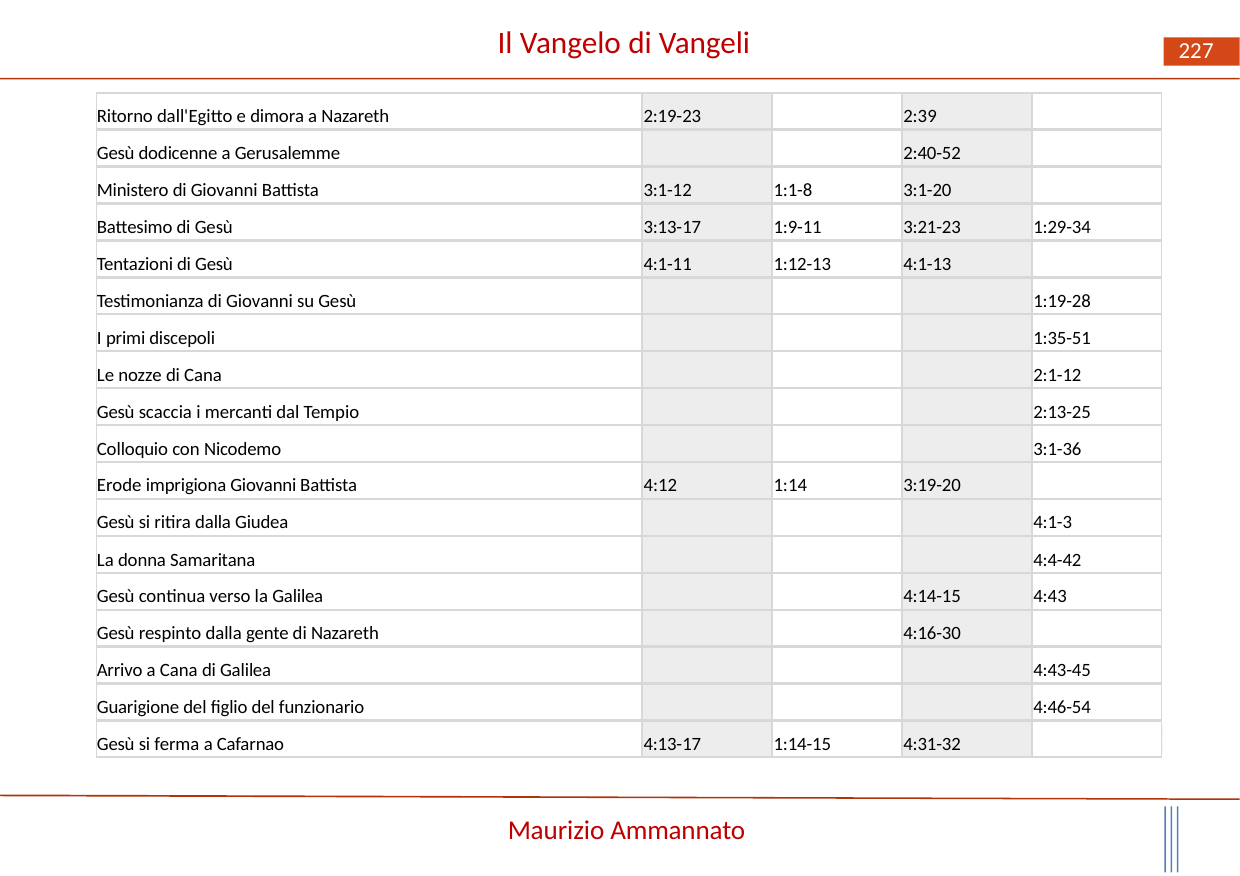

Il Vangelo di Vangeli
227

| Ritorno dall'Egitto e dimora a Nazareth | 2:19-23 |  | 2:39 |  |
| --- | --- | --- | --- | --- |
| Gesù dodicenne a Gerusalemme |  |  | 2:40-52 |  |
| Ministero di Giovanni Battista | 3:1-12 | 1:1-8 | 3:1-20 |  |
| Battesimo di Gesù | 3:13-17 | 1:9-11 | 3:21-23 | 1:29-34 |
| Tentazioni di Gesù | 4:1-11 | 1:12-13 | 4:1-13 |  |
| Testimonianza di Giovanni su Gesù |  |  |  | 1:19-28 |
| I primi discepoli |  |  |  | 1:35-51 |
| Le nozze di Cana |  |  |  | 2:1-12 |
| Gesù scaccia i mercanti dal Tempio |  |  |  | 2:13-25 |
| Colloquio con Nicodemo |  |  |  | 3:1-36 |
| Erode imprigiona Giovanni Battista | 4:12 | 1:14 | 3:19-20 |  |
| Gesù si ritira dalla Giudea |  |  |  | 4:1-3 |
| La donna Samaritana |  |  |  | 4:4-42 |
| Gesù continua verso la Galilea |  |  | 4:14-15 | 4:43 |
| Gesù respinto dalla gente di Nazareth |  |  | 4:16-30 |  |
| Arrivo a Cana di Galilea |  |  |  | 4:43-45 |
| Guarigione del figlio del funzionario |  |  |  | 4:46-54 |
| Gesù si ferma a Cafarnao | 4:13-17 | 1:14-15 | 4:31-32 |  |

Maurizio Ammannato